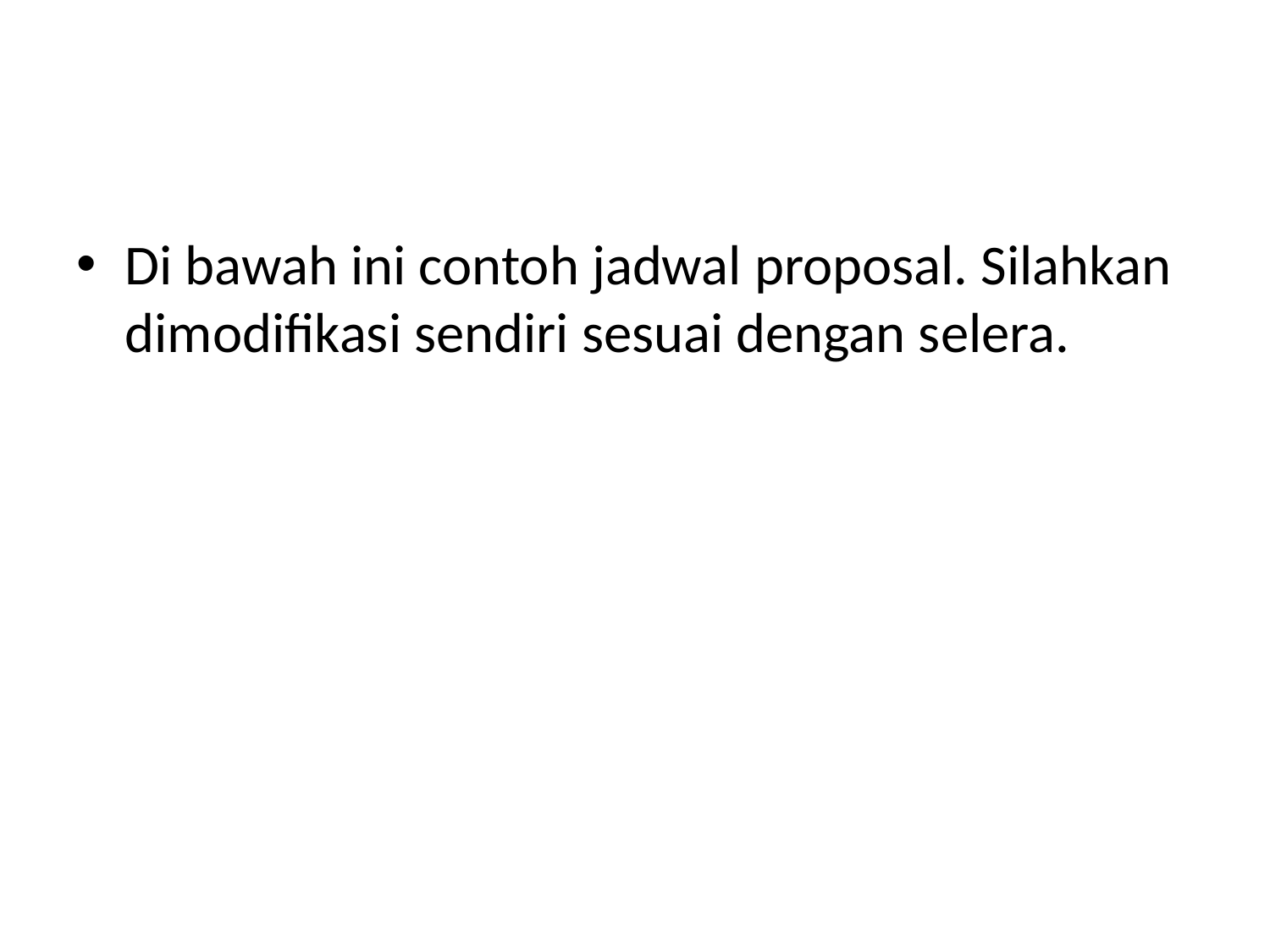

#
Di bawah ini contoh jadwal proposal. Silahkan dimodifikasi sendiri sesuai dengan selera.